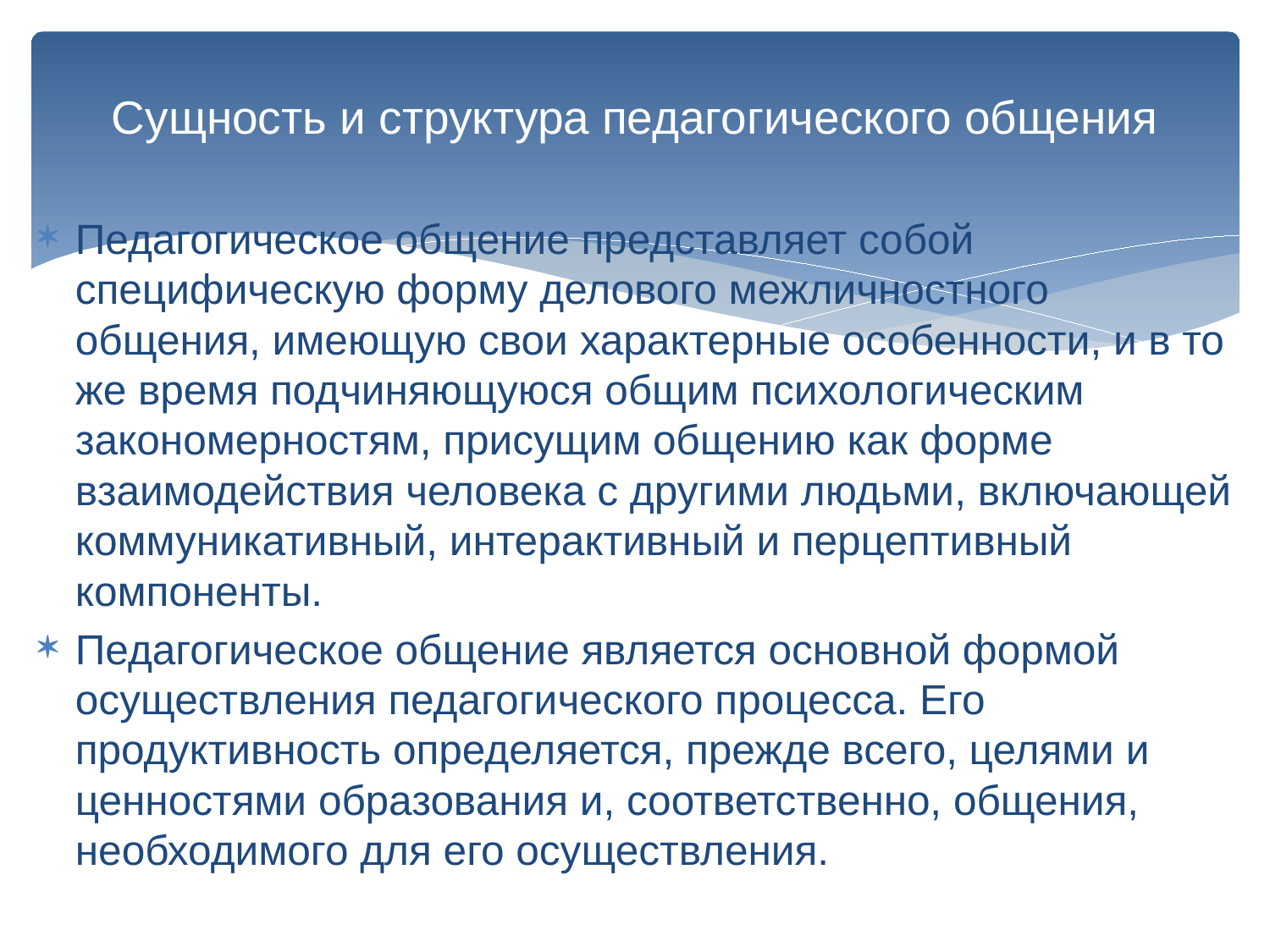

# Сущность и структура педагогического общения
Педагогическое общение представляет собой специфическую форму делового межличностного общения, имеющую свои характерные особенности, и в то же время подчиняющуюся общим психологическим закономерностям, присущим общению как форме взаимодействия человека с другими людьми, включающей коммуникативный, интерактивный и перцептивный компоненты.
Педагогическое общение является основной формой осуществления педагогического процесса. Его продуктивность определяется, прежде всего, целями и ценностями образования и, соответственно, общения, необходимого для его осуществления.